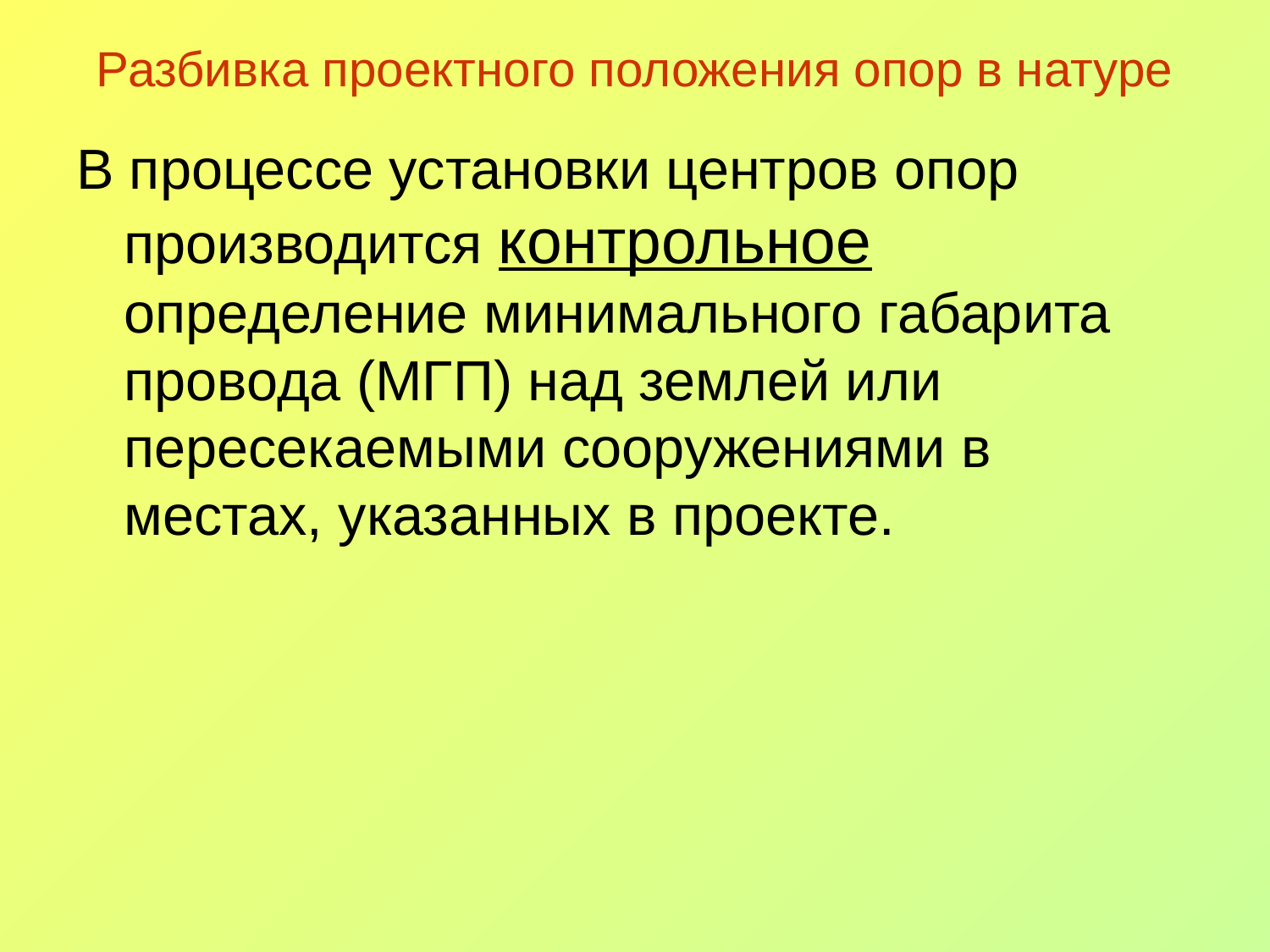

# Разбивка проектного положения опор в натуре
В процессе установки центров опор производится контрольное определение минимального габарита провода (МГП) над землей или пересекаемыми сооружениями в местах, указанных в проекте.